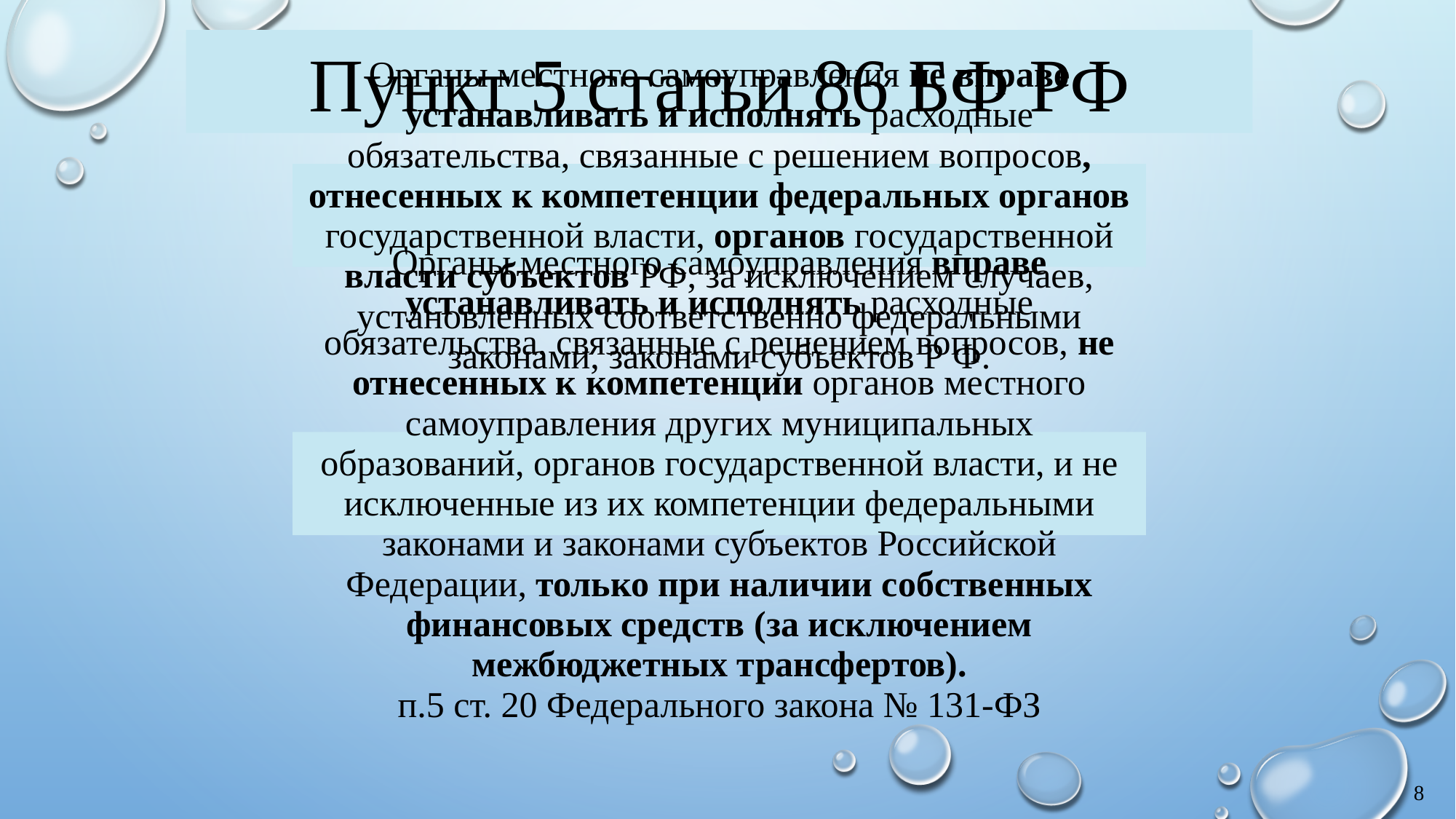

Пункт 5 статьи 86 БФ РФ
п.5 ст. 20 Федерального закона № 131-ФЗ
8